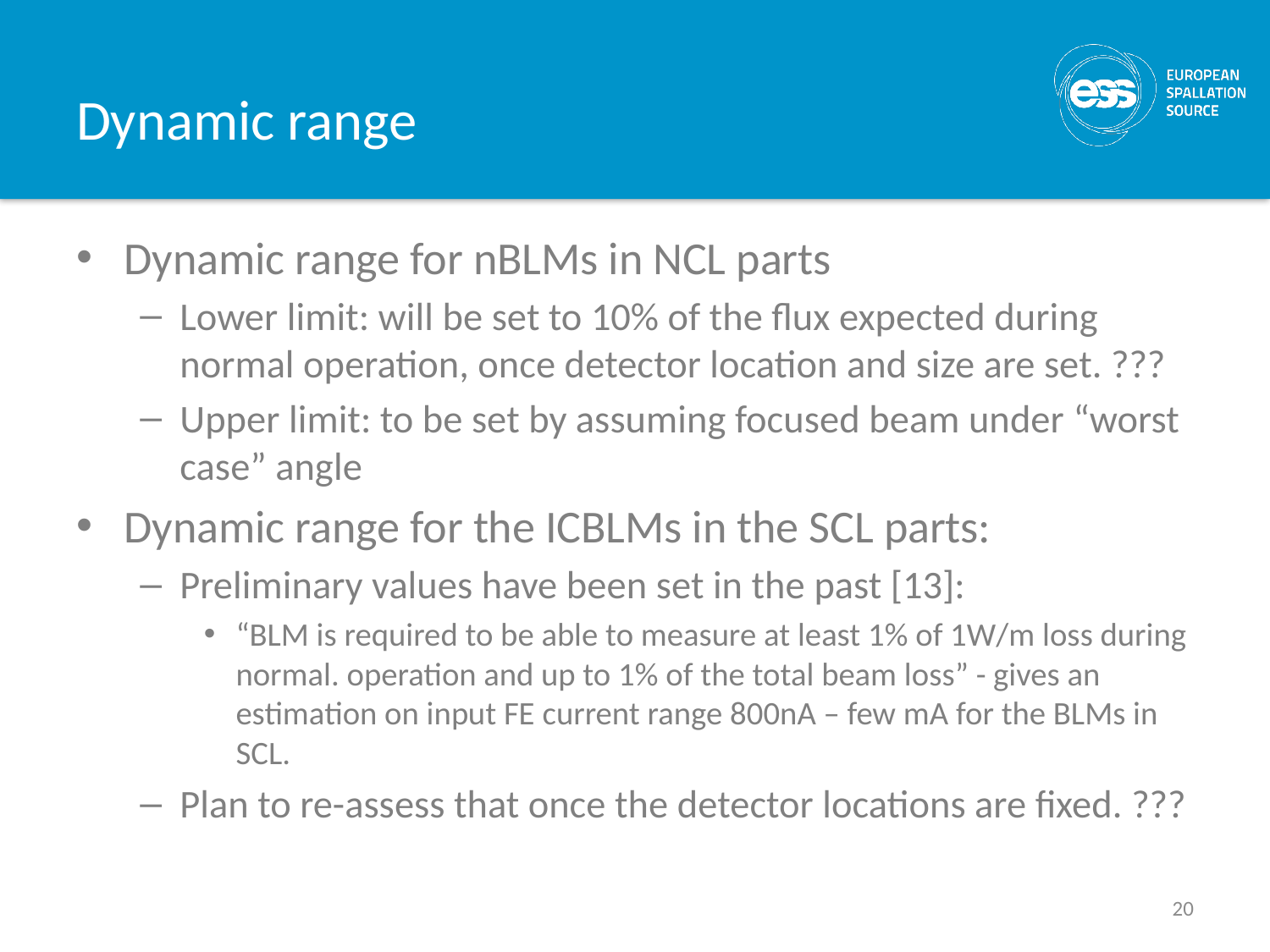

# Dynamic range
Dynamic range for nBLMs in NCL parts
Lower limit: will be set to 10% of the flux expected during normal operation, once detector location and size are set. ???
Upper limit: to be set by assuming focused beam under “worst case” angle
Dynamic range for the ICBLMs in the SCL parts:
Preliminary values have been set in the past [13]:
“BLM is required to be able to measure at least 1% of 1W/m loss during normal. operation and up to 1% of the total beam loss” - gives an estimation on input FE current range 800nA – few mA for the BLMs in SCL.
Plan to re-assess that once the detector locations are fixed. ???

20